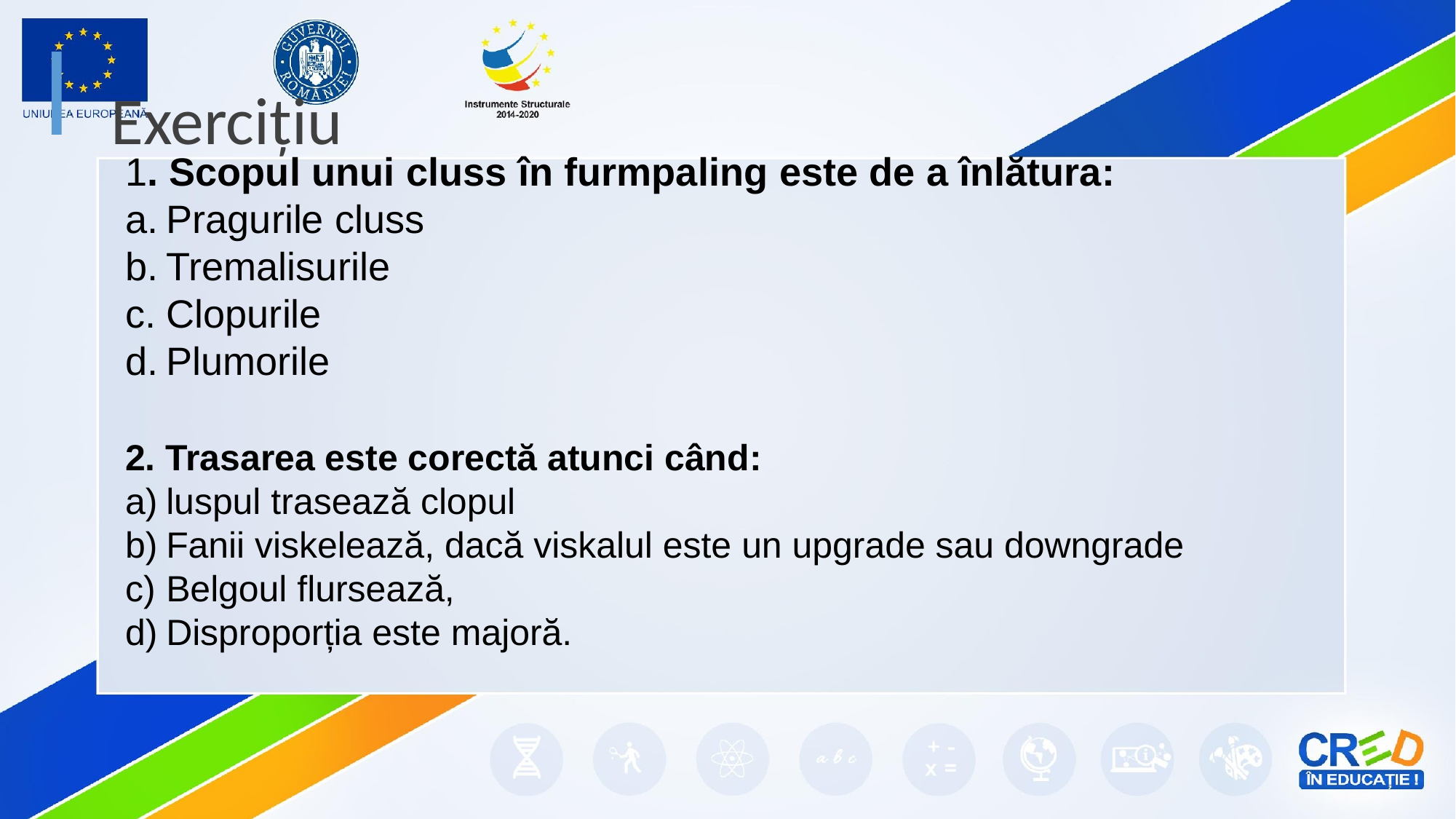

# Exercițiu
1. Scopul unui cluss în furmpaling este de a înlătura:
Pragurile cluss
Tremalisurile
Clopurile
Plumorile

2. Trasarea este corectă atunci când:
luspul trasează clopul
Fanii viskelează, dacă viskalul este un upgrade sau downgrade
Belgoul flursează,
Disproporția este majoră.